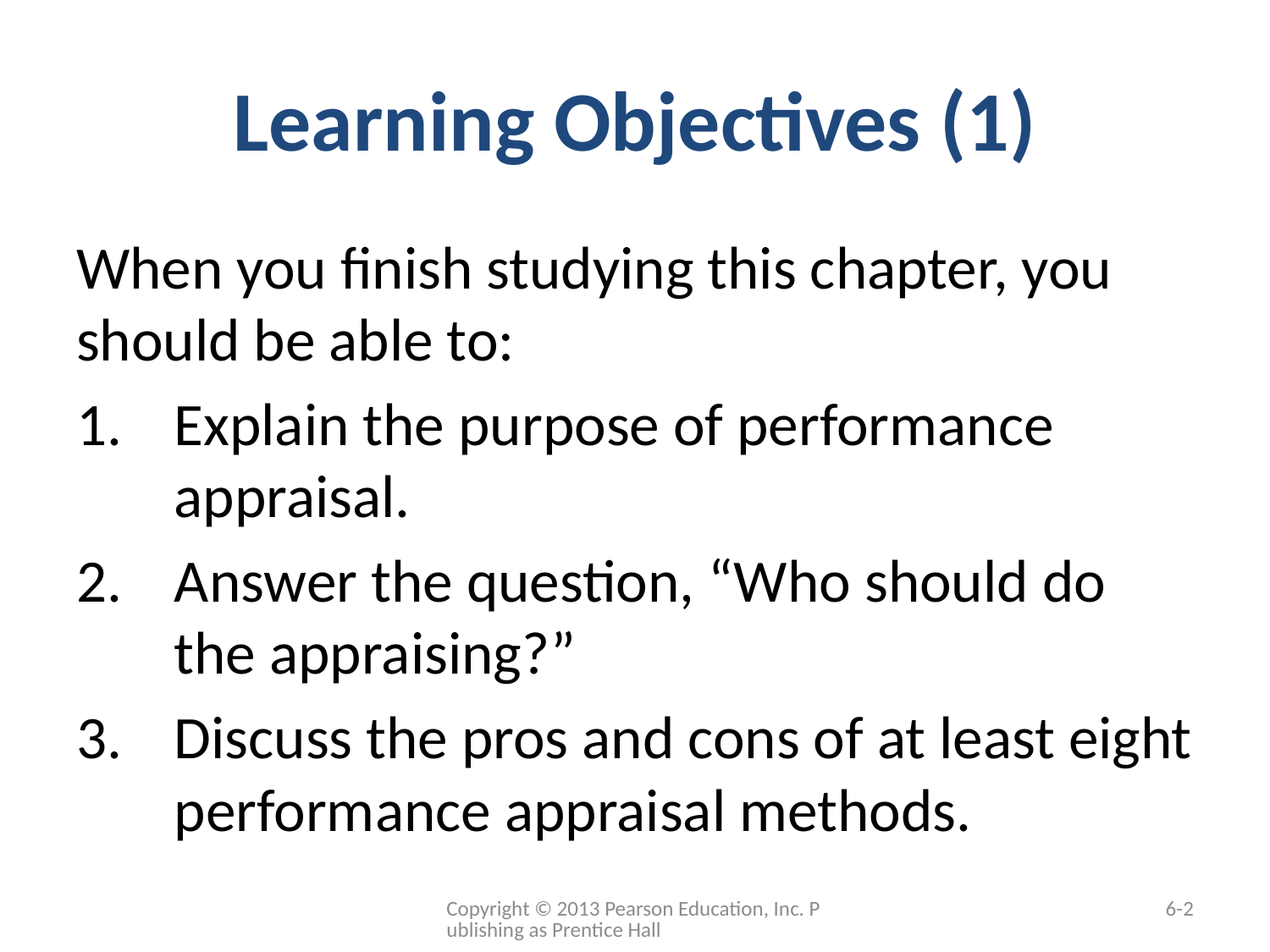

# Learning Objectives (1)
When you finish studying this chapter, you should be able to:
Explain the purpose of performance appraisal.
Answer the question, “Who should do the appraising?”
Discuss the pros and cons of at least eight performance appraisal methods.
Copyright © 2013 Pearson Education, Inc. Publishing as Prentice Hall
6-2